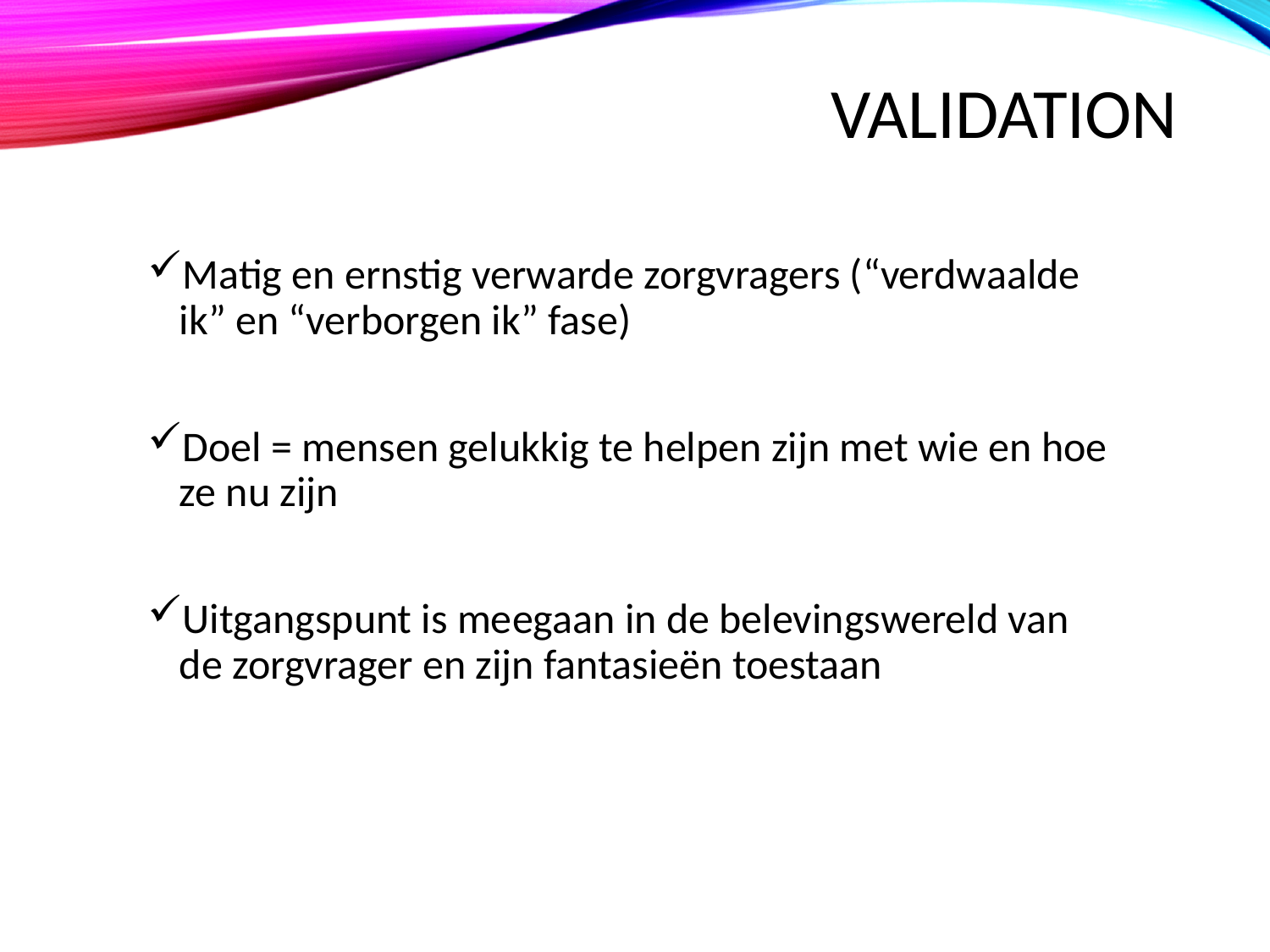

# Validation
Matig en ernstig verwarde zorgvragers (“verdwaalde ik” en “verborgen ik” fase)

Doel = mensen gelukkig te helpen zijn met wie en hoe ze nu zijn

Uitgangspunt is meegaan in de belevingswereld van de zorgvrager en zijn fantasieën toestaan